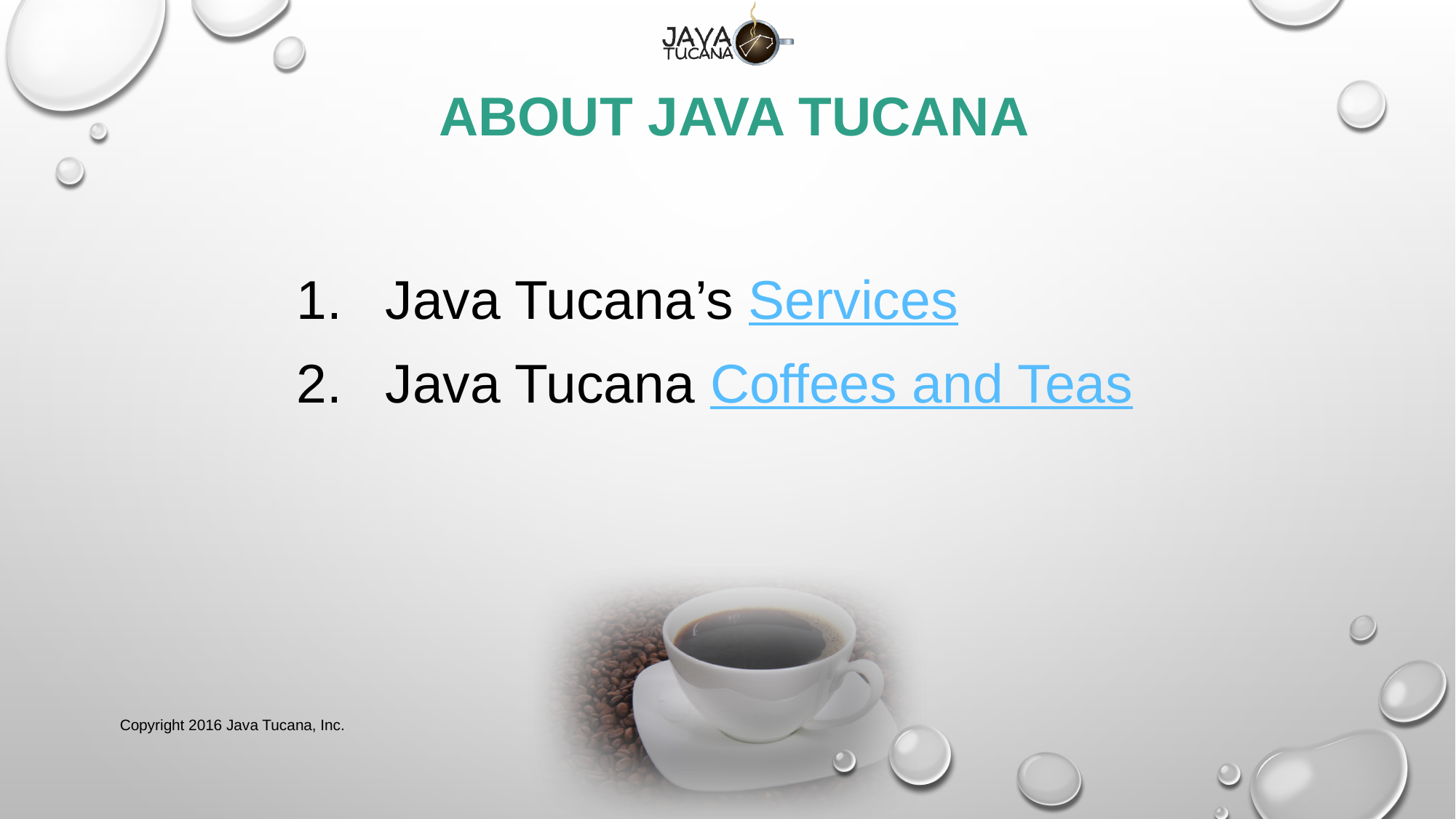

# About Java Tucana
Java Tucana’s Services
Java Tucana Coffees and Teas
Copyright 2016 Java Tucana, Inc.